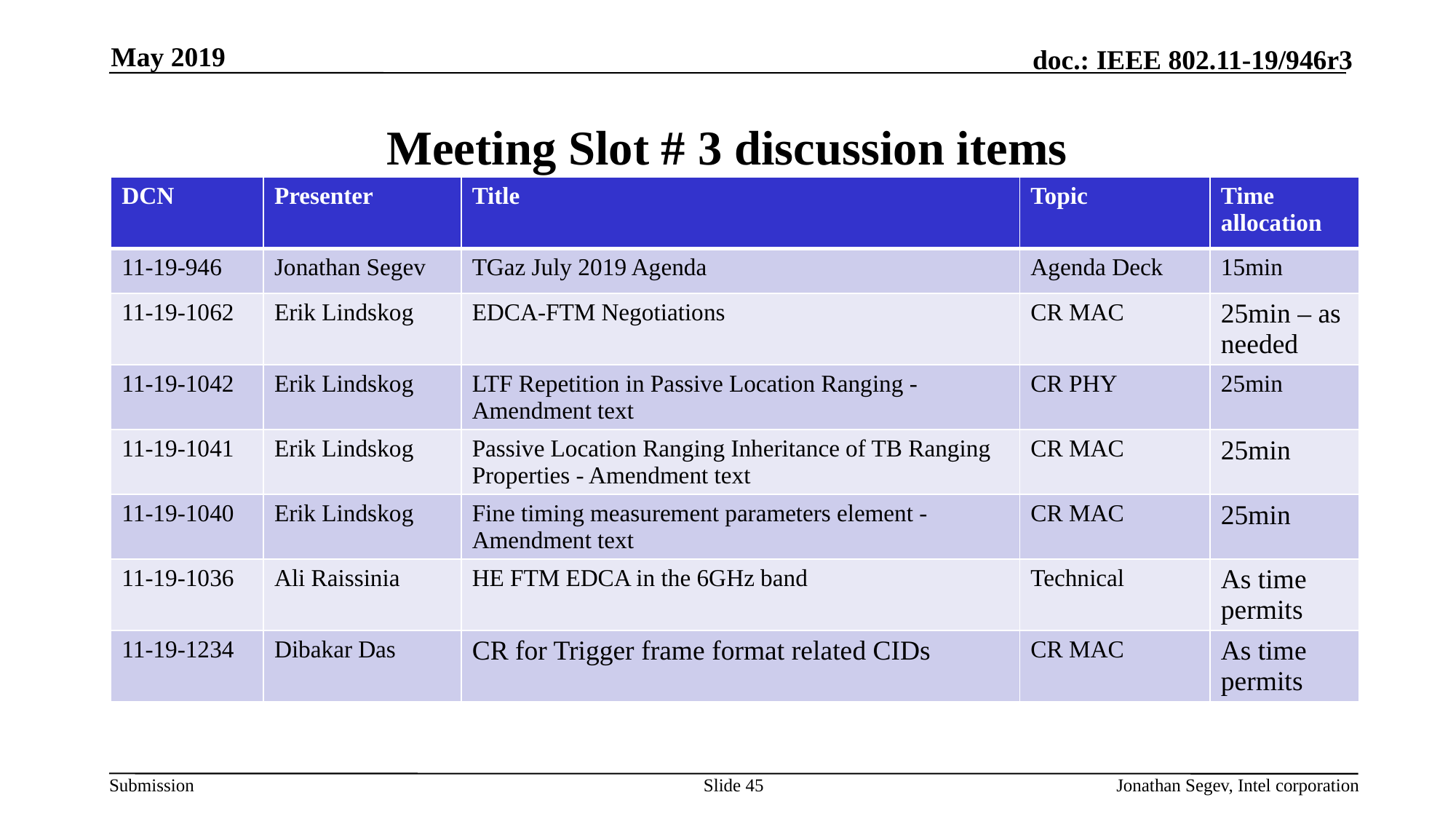

May 2019
# Meeting Slot # 3 discussion items
| DCN | Presenter | Title | Topic | Time allocation |
| --- | --- | --- | --- | --- |
| 11-19-946 | Jonathan Segev | TGaz July 2019 Agenda | Agenda Deck | 15min |
| 11-19-1062 | Erik Lindskog | EDCA-FTM Negotiations | CR MAC | 25min – as needed |
| 11-19-1042 | Erik Lindskog | LTF Repetition in Passive Location Ranging - Amendment text | CR PHY | 25min |
| 11-19-1041 | Erik Lindskog | Passive Location Ranging Inheritance of TB Ranging Properties - Amendment text | CR MAC | 25min |
| 11-19-1040 | Erik Lindskog | Fine timing measurement parameters element - Amendment text | CR MAC | 25min |
| 11-19-1036 | Ali Raissinia | HE FTM EDCA in the 6GHz band | Technical | As time permits |
| 11-19-1234 | Dibakar Das | CR for Trigger frame format related CIDs | CR MAC | As time permits |
Slide 45
Jonathan Segev, Intel corporation